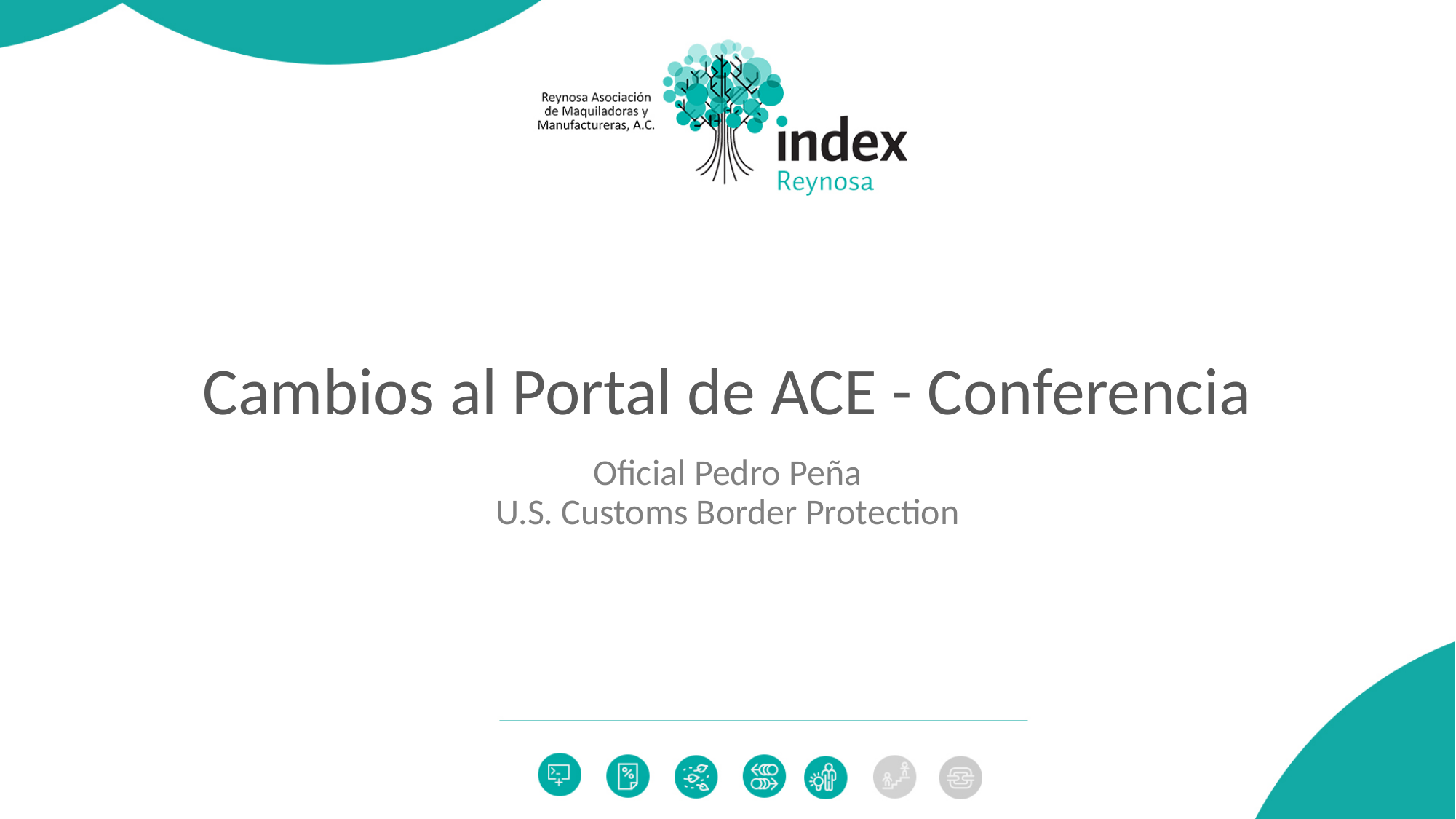

# Cambios al Portal de ACE - Conferencia
Oficial Pedro Peña
U.S. Customs Border Protection